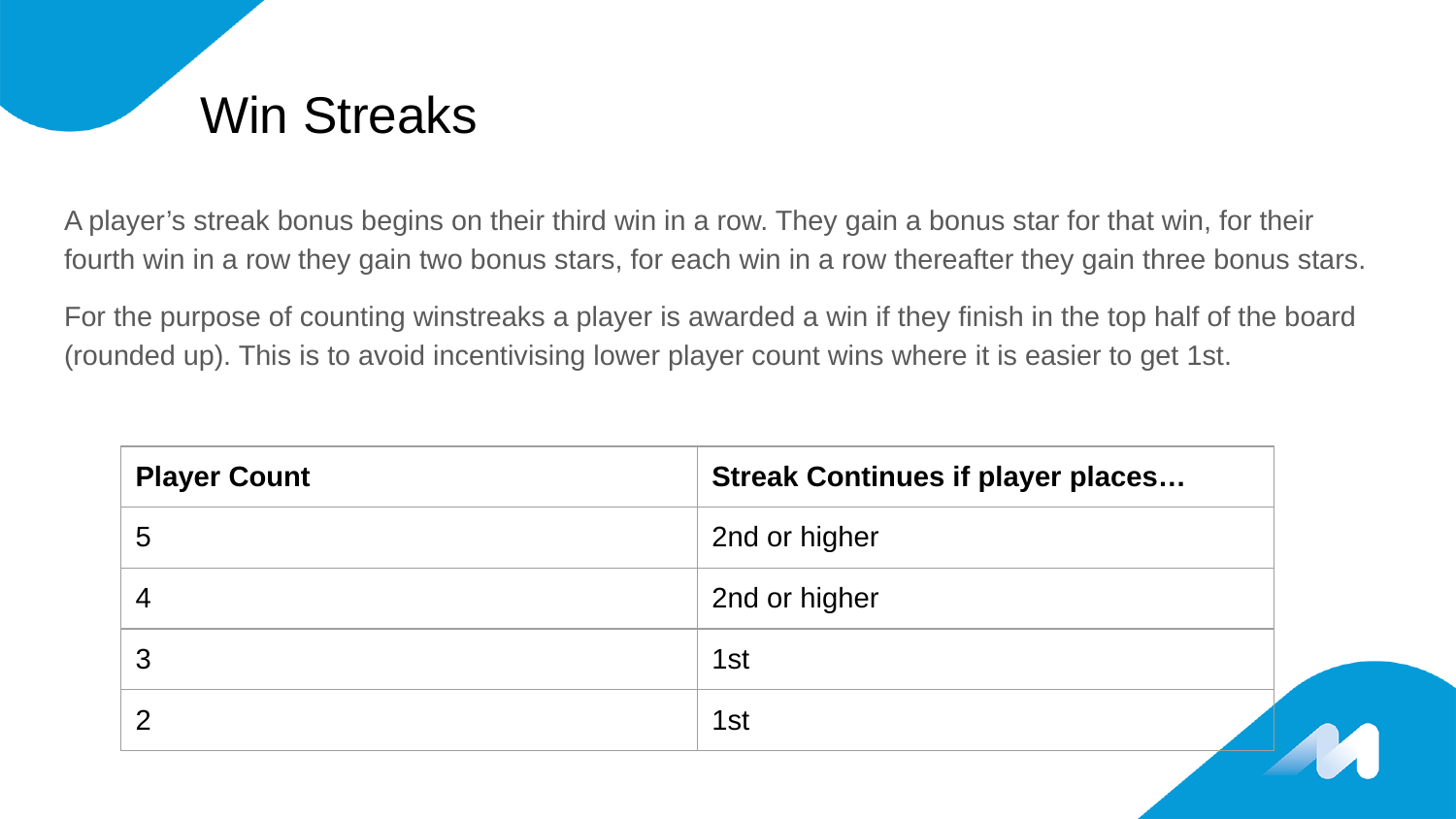

# Win Streaks
A player’s streak bonus begins on their third win in a row. They gain a bonus star for that win, for their fourth win in a row they gain two bonus stars, for each win in a row thereafter they gain three bonus stars.
For the purpose of counting winstreaks a player is awarded a win if they finish in the top half of the board (rounded up). This is to avoid incentivising lower player count wins where it is easier to get 1st.
| Player Count | Streak Continues if player places… |
| --- | --- |
| 5 | 2nd or higher |
| 4 | 2nd or higher |
| 3 | 1st |
| 2 | 1st |